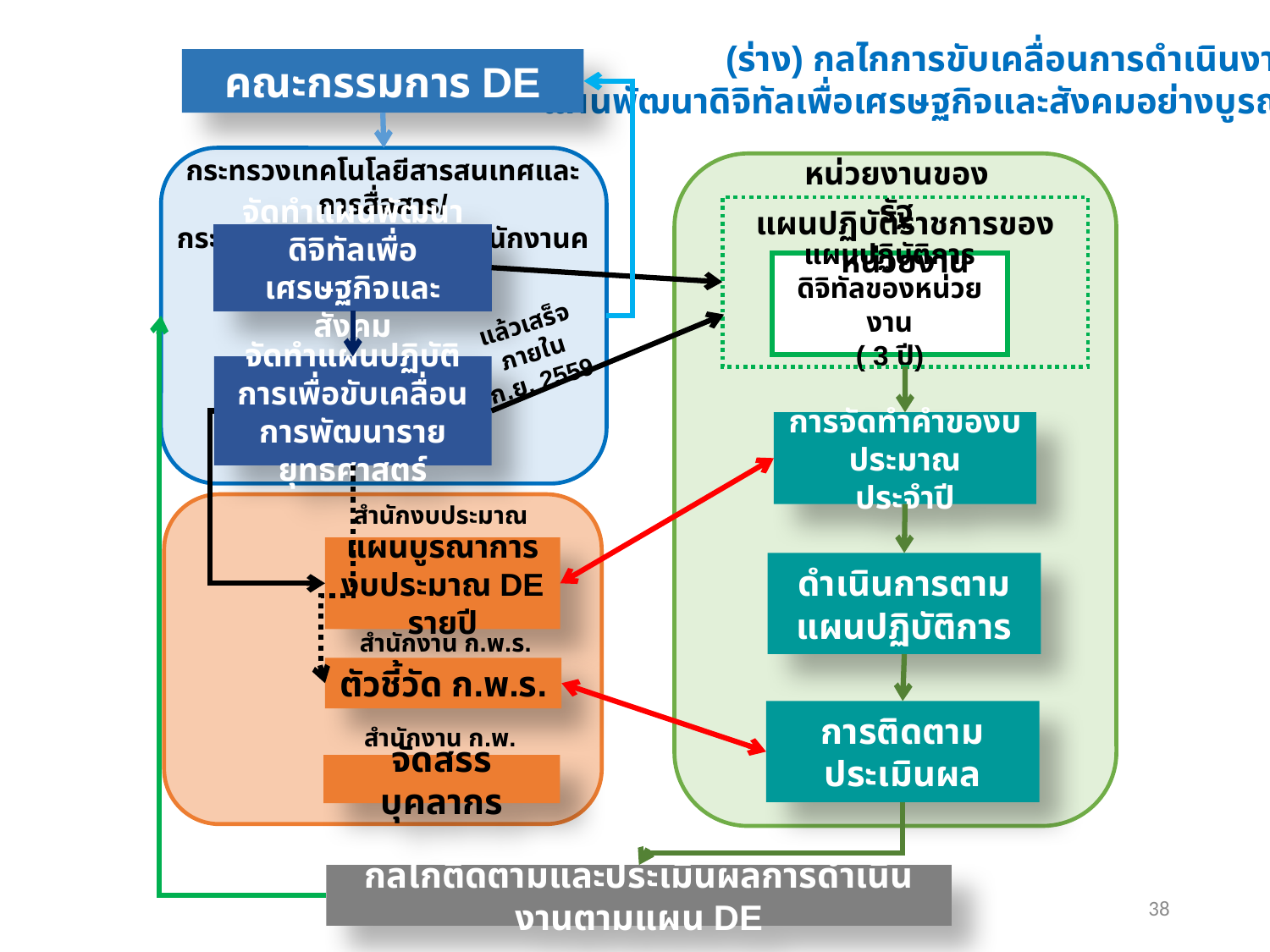

(ร่าง) กลไกการขับเคลื่อนการดำเนินงานตาม
แผนพัฒนาดิจิทัลเพื่อเศรษฐกิจและสังคมอย่างบูรณาการ
คณะกรรมการ DE
กระทรวงเทคโนโลยีสารสนเทศและการสื่อสาร/
กระทรวง DE และสังคม/สำนักงานคกก. DE
หน่วยงานของรัฐ

แผนปฏิบัติราชการของหน่วยงาน
จัดทำแผนพัฒนาดิจิทัลเพื่อเศรษฐกิจและสังคม
แผนปฏิบัติการดิจิทัลของหน่วยงาน
( 3 ปี)
แล้วเสร็จภายใน ก.ย. 2559
จัดทำแผนปฏิบัติการเพื่อขับเคลื่อนการพัฒนารายยุทธศาสตร์
การจัดทำคำของบประมาณ
ประจำปี
สำนักงบประมาณ

แผนบูรณาการ
งบประมาณ DE รายปี
ดำเนินการตาม
แผนปฏิบัติการ
สำนักงาน ก.พ.ร.
ตัวชี้วัด ก.พ.ร.
การติดตามประเมินผล
สำนักงาน ก.พ.
จัดสรรบุคลากร
กลไกติดตามและประเมินผลการดำเนินงานตามแผน DE
38